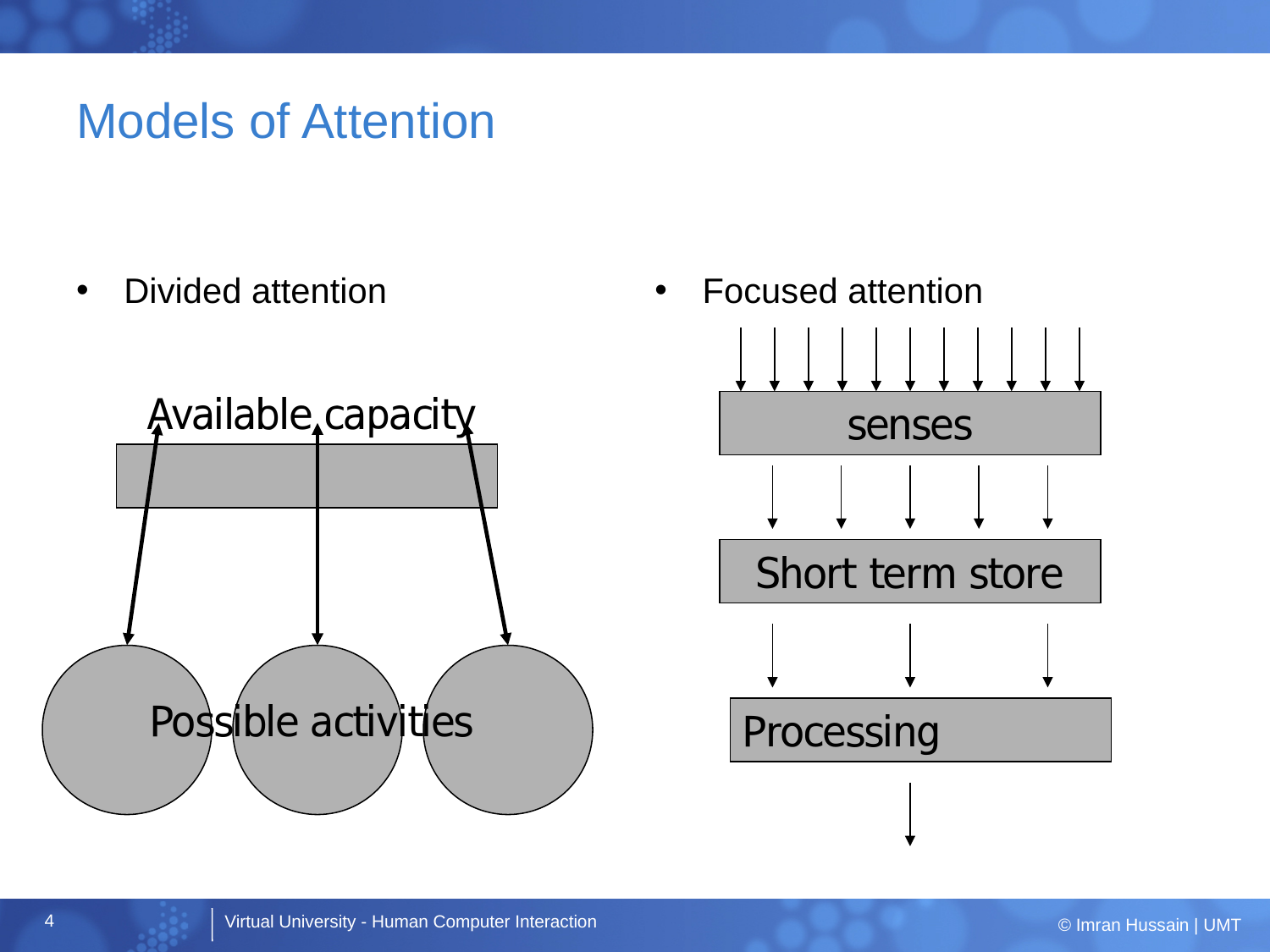

# Models of Attention
Divided attention
Focused attention
Available capacity
senses

Short term store

Possible activities
Processing